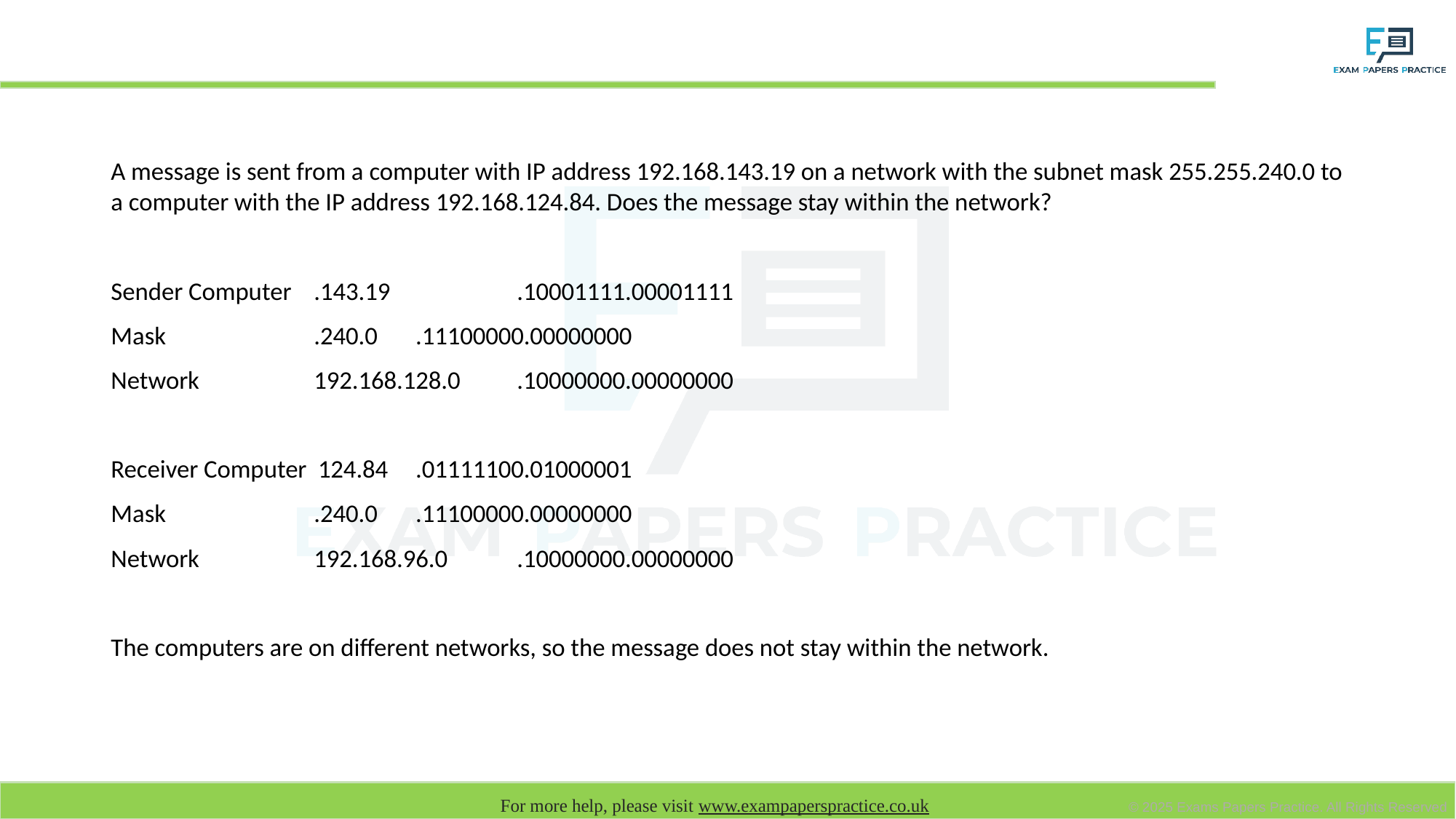

# Exercise
A message is sent from a computer with IP address 192.168.143.19 on a network with the subnet mask 255.255.240.0 to a computer with the IP address 192.168.124.84. Does the message stay within the network?

Sender Computer	.143.19                   	.10001111.00001111
Mask                       	.240.0		.11100000.00000000
Network              	192.168.128.0	.10000000.00000000

Receiver Computer  124.84		.01111100.01000001
Mask                       	.240.0		.11100000.00000000
Network              	192.168.96.0	.10000000.00000000

The computers are on different networks, so the message does not stay within the network.